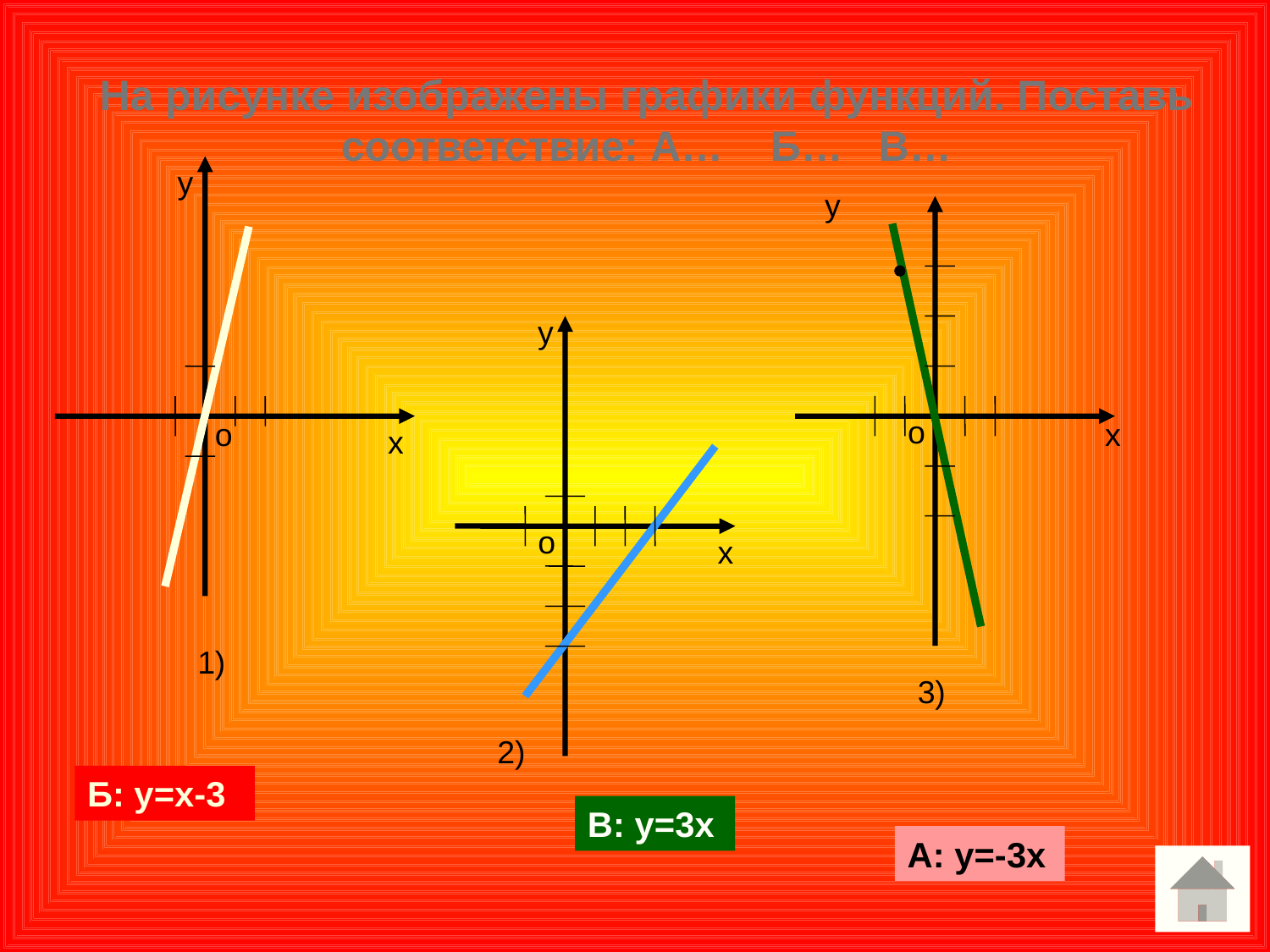

На рисунке изображены графики функций. Поставь соответствие: А…    Б…   В…
у

о

х

у

о
х

у

о

х

1)

3)
2)
Б: у=х-3
В: у=3х
А: у=-3х